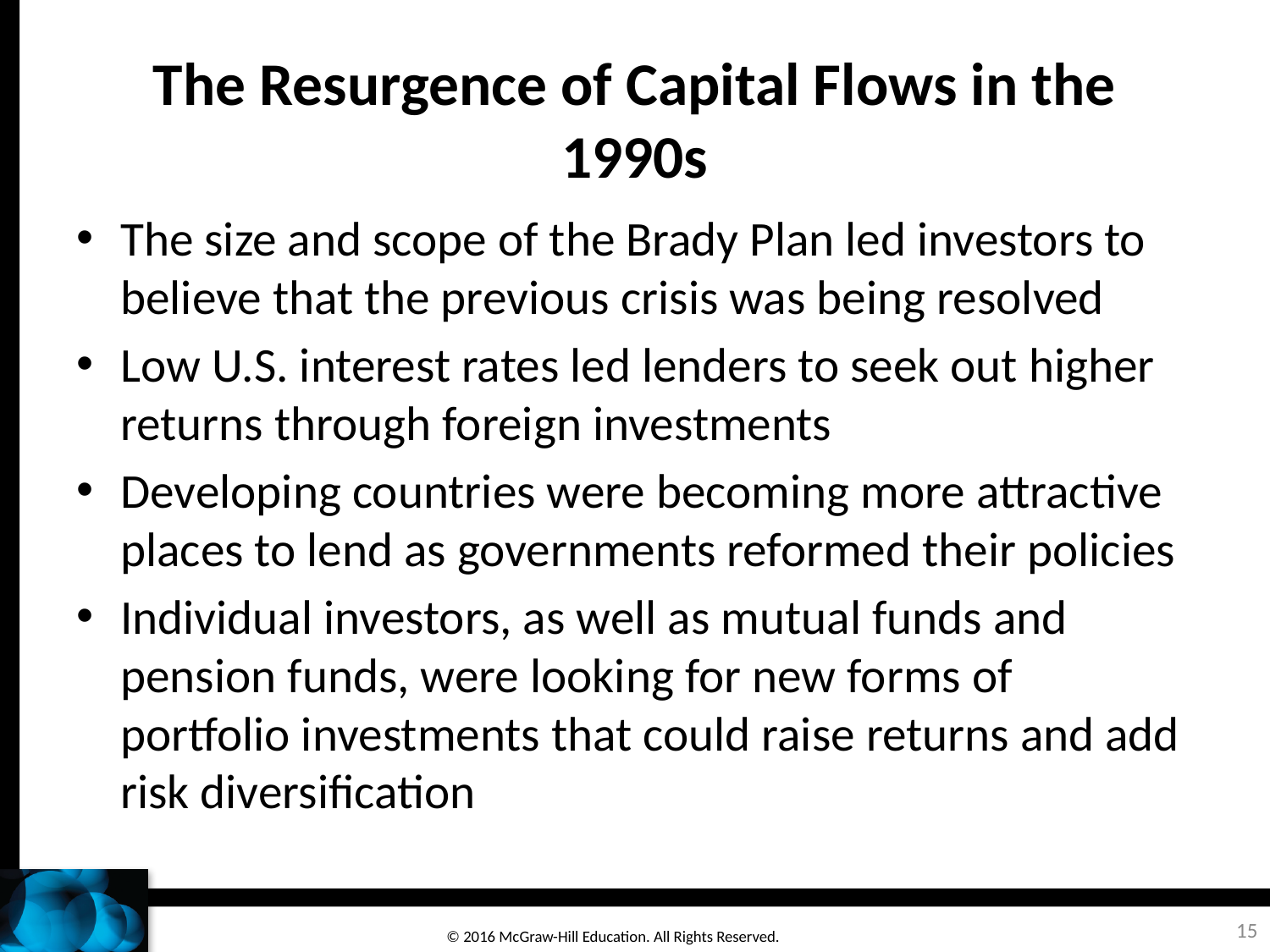

# The Resurgence of Capital Flows in the 1990s
The size and scope of the Brady Plan led investors to believe that the previous crisis was being resolved
Low U.S. interest rates led lenders to seek out higher returns through foreign investments
Developing countries were becoming more attractive places to lend as governments reformed their policies
Individual investors, as well as mutual funds and pension funds, were looking for new forms of portfolio investments that could raise returns and add risk diversification
15
© 2016 McGraw-Hill Education. All Rights Reserved.